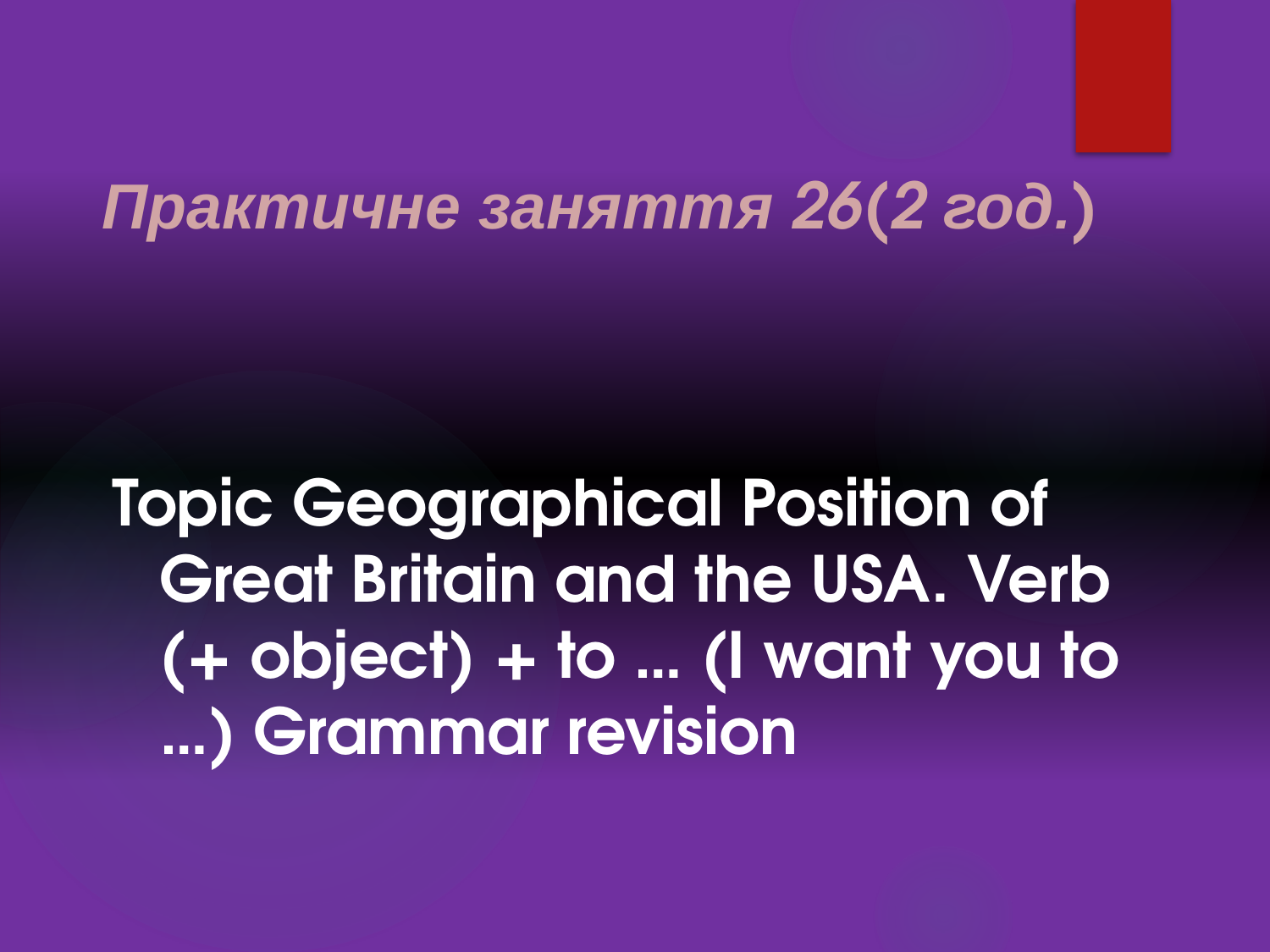

# Практичне заняття 26(2 год.)
Topic Geographical Position of Great Britain and the USA. Verb (+ object) + to … (I want you to …) Grammar revision